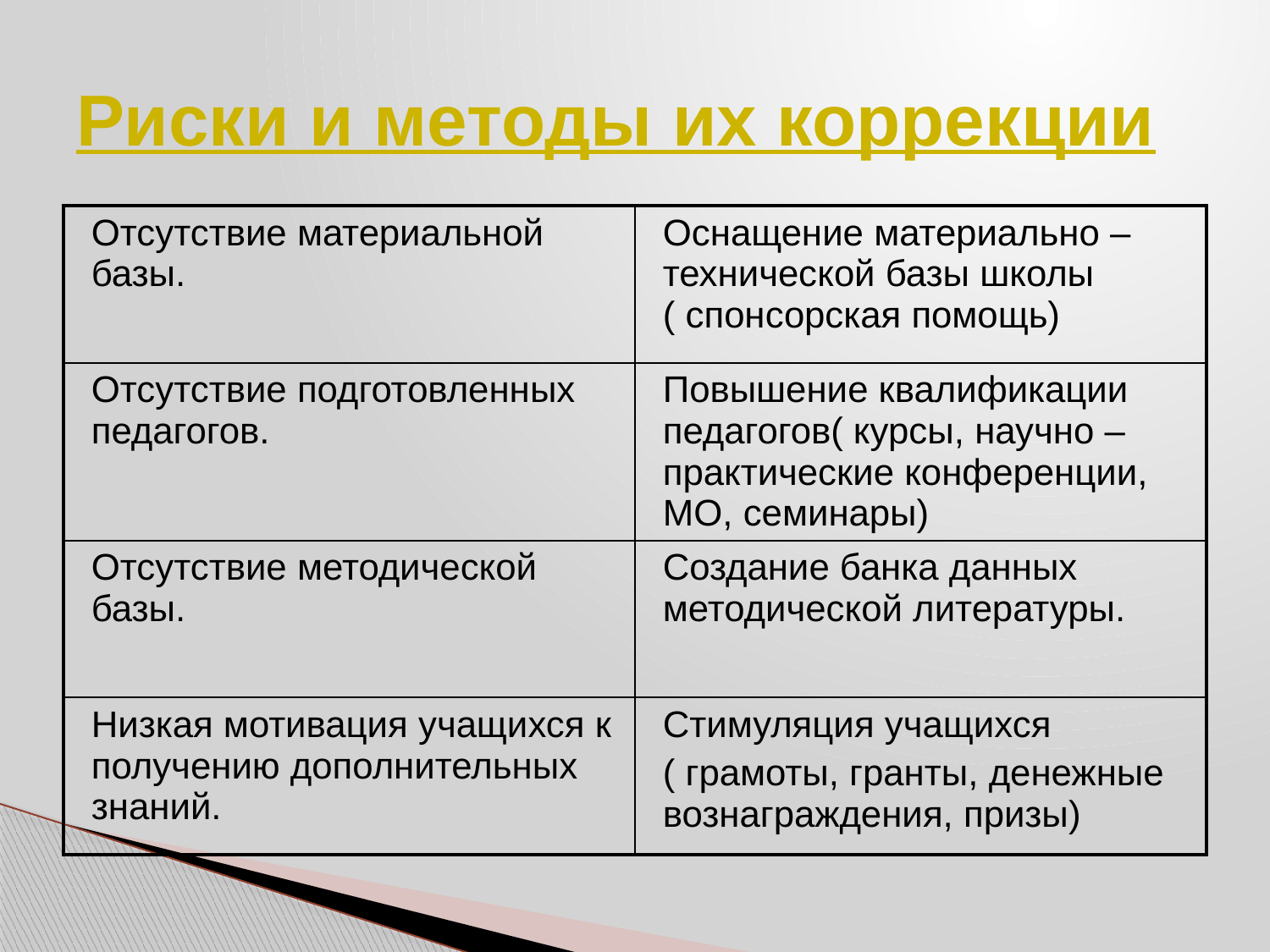

# Риски и методы их коррекции
| Отсутствие материальной базы. | Оснащение материально – технической базы школы ( спонсорская помощь) |
| --- | --- |
| Отсутствие подготовленных педагогов. | Повышение квалификации педагогов( курсы, научно – практические конференции, МО, семинары) |
| Отсутствие методической базы. | Создание банка данных методической литературы. |
| Низкая мотивация учащихся к получению дополнительных знаний. | Стимуляция учащихся ( грамоты, гранты, денежные вознаграждения, призы) |